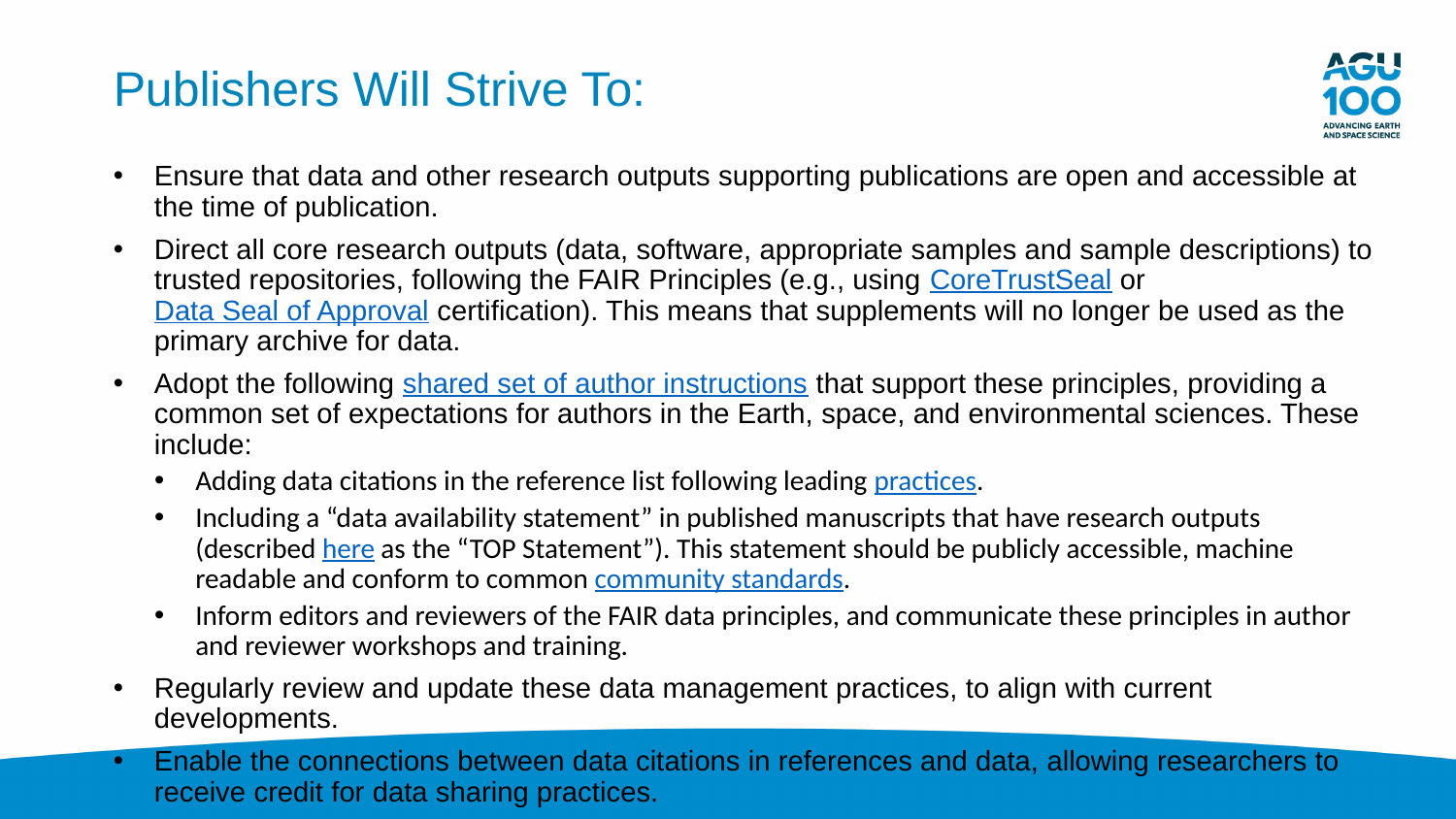

Publishers Will Strive To:
Ensure that data and other research outputs supporting publications are open and accessible at the time of publication.
Direct all core research outputs (data, software, appropriate samples and sample descriptions) to trusted repositories, following the FAIR Principles (e.g., using CoreTrustSeal or Data Seal of Approval certification). This means that supplements will no longer be used as the primary archive for data.
Adopt the following shared set of author instructions that support these principles, providing a common set of expectations for authors in the Earth, space, and environmental sciences. These include:
Adding data citations in the reference list following leading practices.
Including a “data availability statement” in published manuscripts that have research outputs (described here as the “TOP Statement”). This statement should be publicly accessible, machine readable and conform to common community standards.
Inform editors and reviewers of the FAIR data principles, and communicate these principles in author and reviewer workshops and training.
Regularly review and update these data management practices, to align with current developments.
Enable the connections between data citations in references and data, allowing researchers to receive credit for data sharing practices.